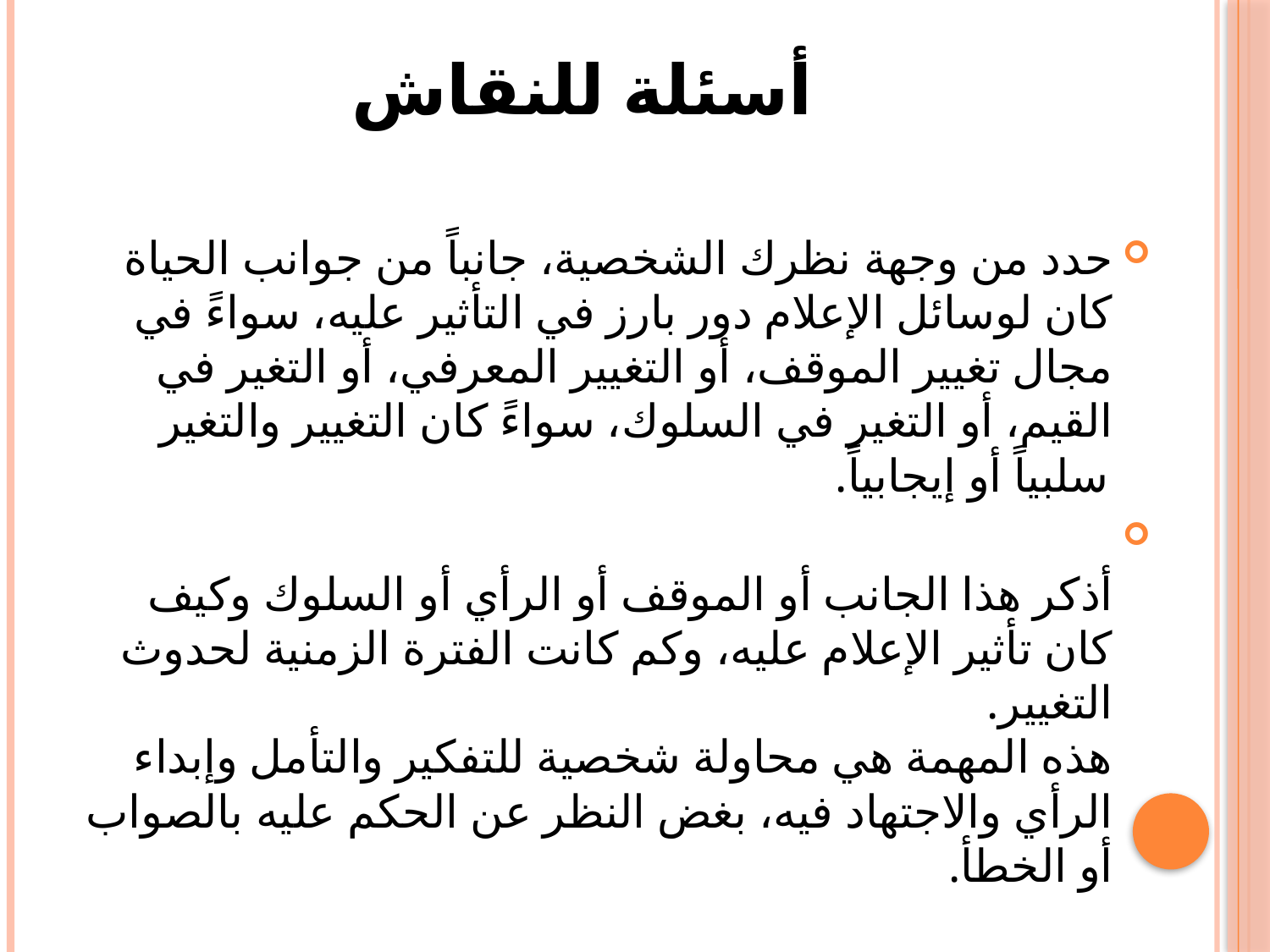

# أسئلة للنقاش

حدد من وجهة نظرك الشخصية، جانباً من جوانب الحياة كان لوسائل الإعلام دور بارز في التأثير عليه، سواءً في مجال تغيير الموقف، أو التغيير المعرفي، أو التغير في القيم، أو التغير في السلوك، سواءً كان التغيير والتغير سلبياً أو إيجابياً.
أذكر هذا الجانب أو الموقف أو الرأي أو السلوك وكيف كان تأثير الإعلام عليه، وكم كانت الفترة الزمنية لحدوث التغيير.
هذه المهمة هي محاولة شخصية للتفكير والتأمل وإبداء الرأي والاجتهاد فيه، بغض النظر عن الحكم عليه بالصواب أو الخطأ.